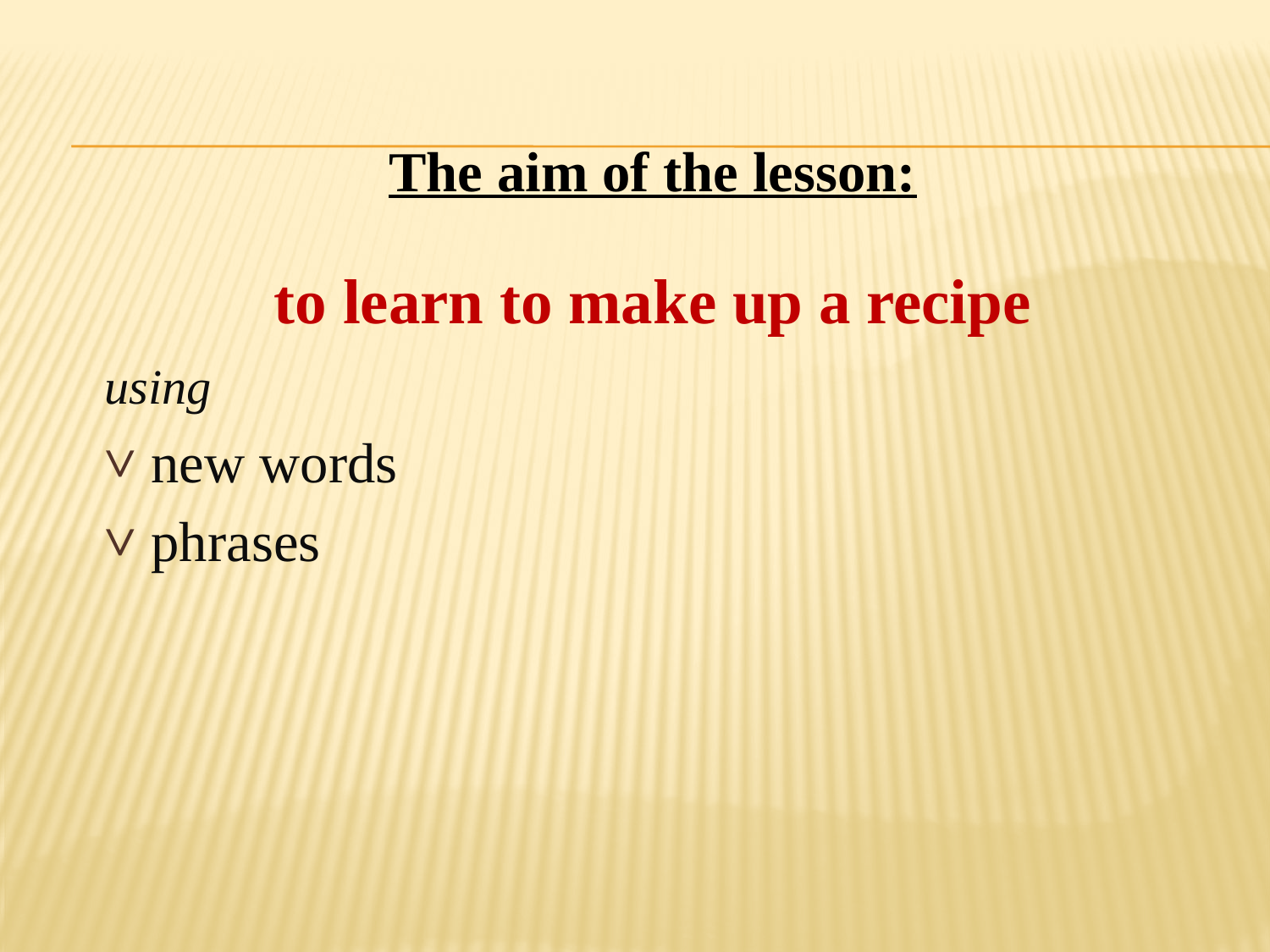

The aim of the lesson:

to learn to make up a recipe
   using
   ˅ new words
   ˅ phrases